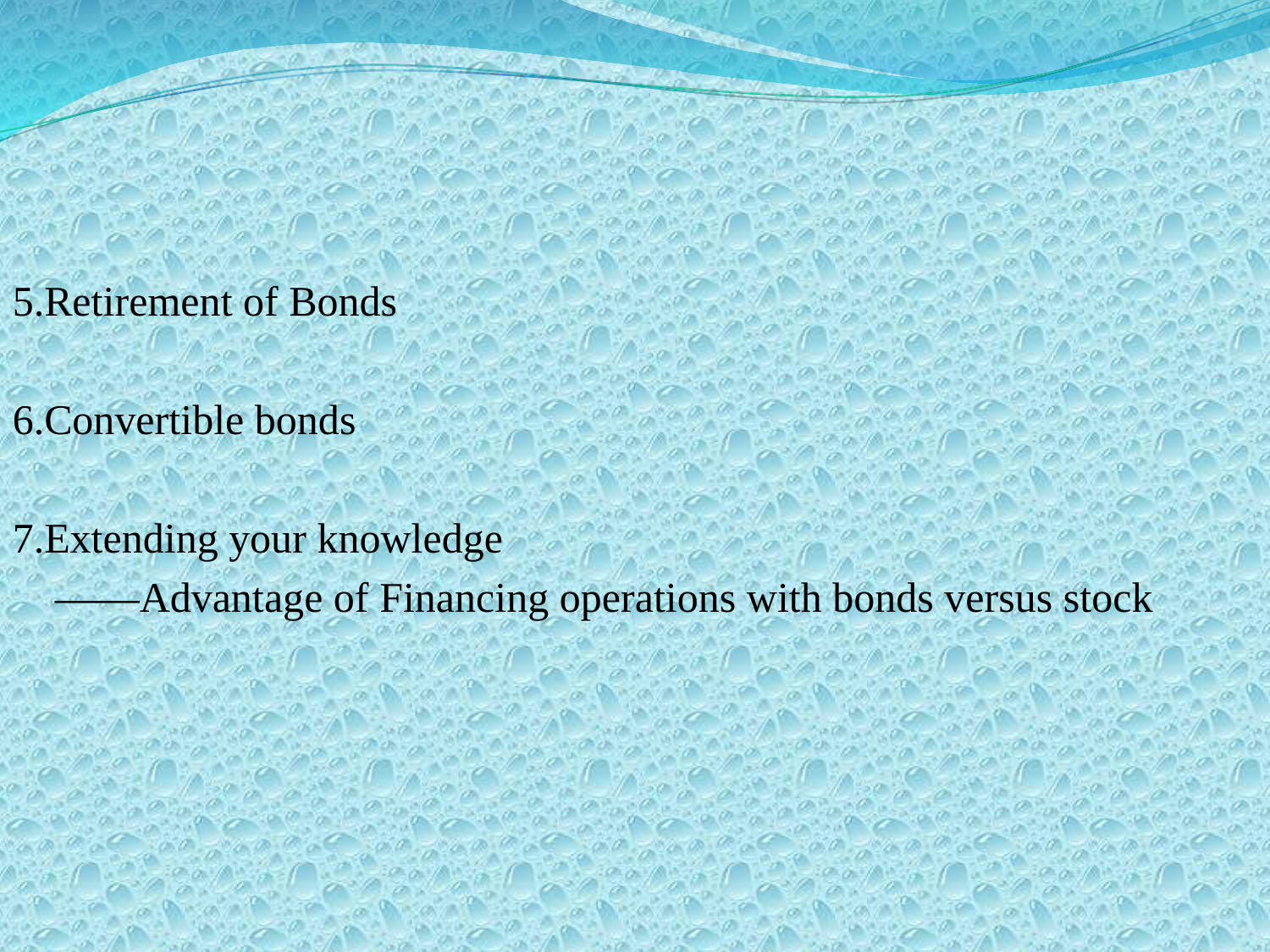

5.Retirement of Bonds

6.Convertible bonds

7.Extending your knowledge
    ——Advantage of Financing operations with bonds versus stock